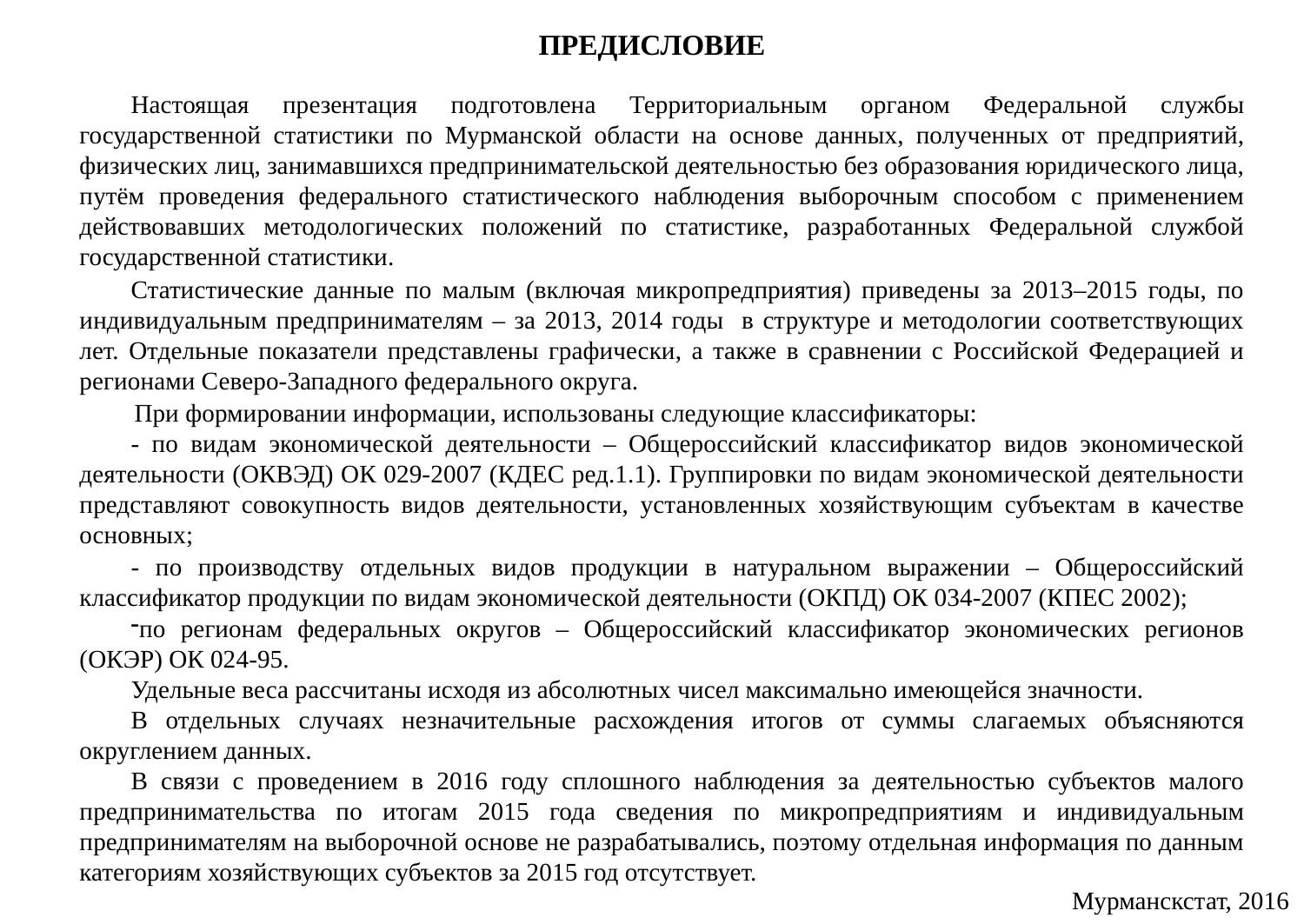

ПРЕДИСЛОВИЕ
Настоящая презентация подготовлена Территориальным органом Федеральной службы государственной статистики по Мурманской области на основе данных, полученных от предприятий, физических лиц, занимавшихся предпринимательской деятельностью без образования юридического лица, путём проведения федерального статистического наблюдения выборочным способом с применением действовавших методологических положений по статистике, разработанных Федеральной службой государственной статистики.

Статистические данные по малым (включая микропредприятия) приведены за 2013–2015 годы, по индивидуальным предпринимателям – за 2013, 2014 годы  в структуре и методологии соответствующих лет. Отдельные показатели представлены графически, а также в сравнении с Российской Федерацией и регионами Северо-Западного федерального округа.
При формировании информации, использованы следующие классификаторы:
- по видам экономической деятельности – Общероссийский классификатор видов экономической деятельности (ОКВЭД) ОК 029-2007 (КДЕС ред.1.1). Группировки по видам экономической деятельности представляют совокупность видов деятельности, установленных хозяйствующим субъектам в качестве основных;
- по производству отдельных видов продукции в натуральном выражении – Общероссийский классификатор продукции по видам экономической деятельности (ОКПД) ОК 034-2007 (КПЕС 2002);
по регионам федеральных округов – Общероссийский классификатор экономических регионов (ОКЭР) ОК 024-95.
Удельные веса рассчитаны исходя из абсолютных чисел максимально имеющейся значности.
В отдельных случаях незначительные расхождения итогов от суммы слагаемых объясняются округлением данных.
В связи с проведением в 2016 году сплошного наблюдения за деятельностью субъектов малого предпринимательства по итогам 2015 года сведения по микропредприятиям и индивидуальным предпринимателям на выборочной основе не разрабатывались, поэтому отдельная информация по данным категориям хозяйствующих субъектов за 2015 год отсутствует.
Мурманскстат, 2016